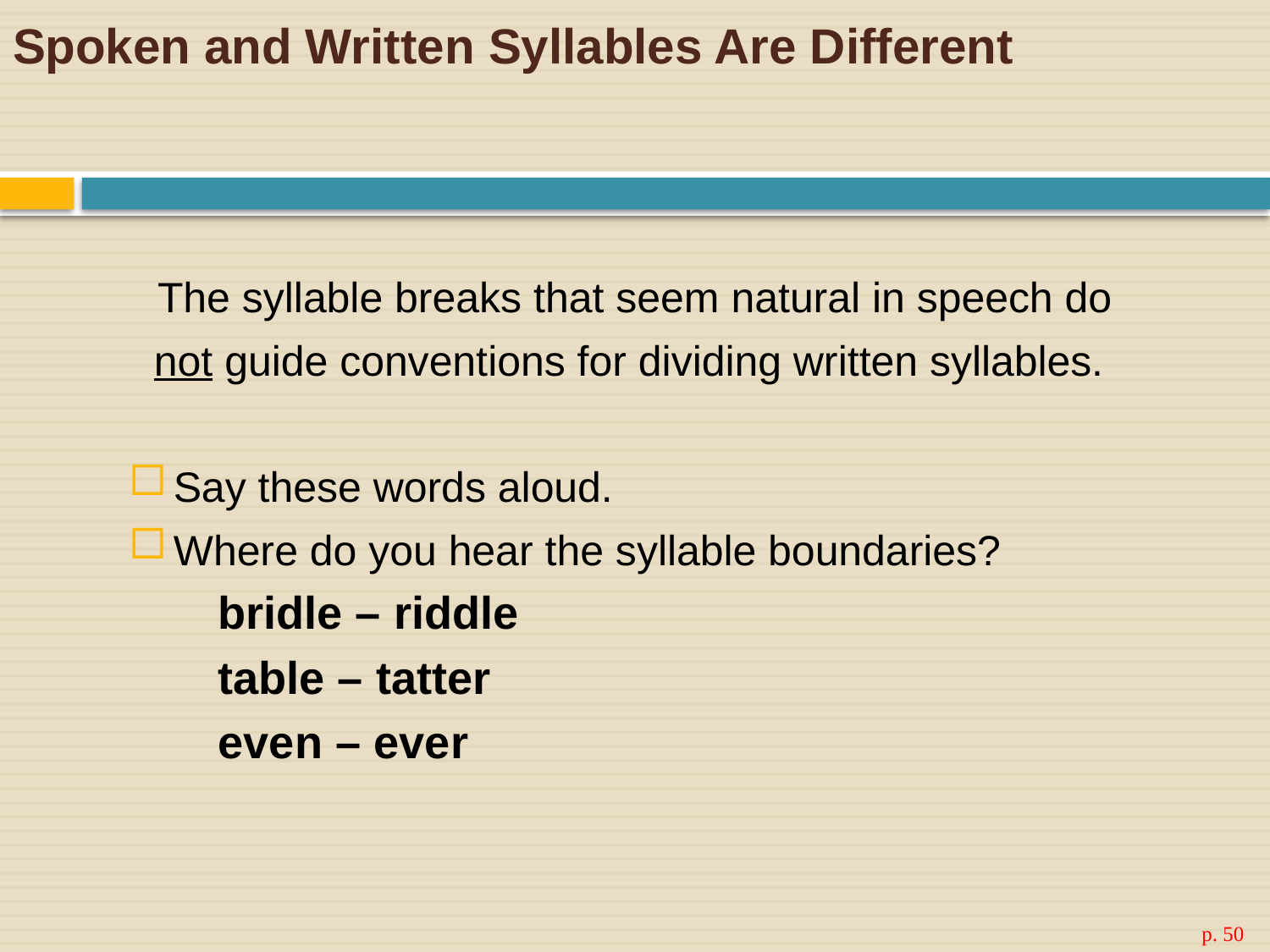

# Spoken and Written Syllables Are Different
The syllable breaks that seem natural in speech do
not guide conventions for dividing written syllables.

Say these words aloud.
Where do you hear the syllable boundaries?
	bridle – riddle
	table – tatter
	even – ever

p. 50